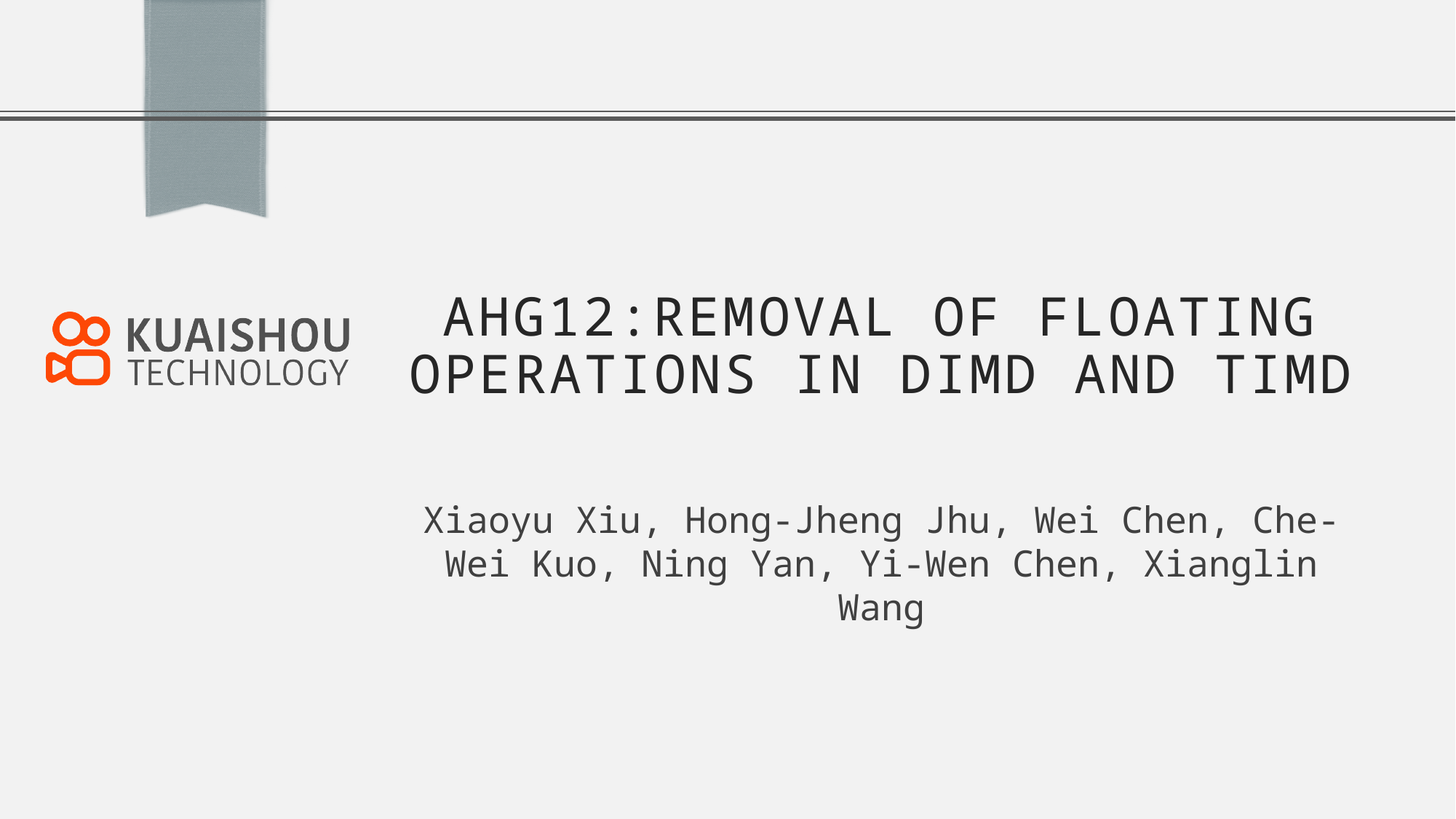

# AHG12:removal of floating operations in DIMD and TIMD
Xiaoyu Xiu, Hong-Jheng Jhu, Wei Chen, Che-Wei Kuo, Ning Yan, Yi-Wen Chen, Xianglin Wang